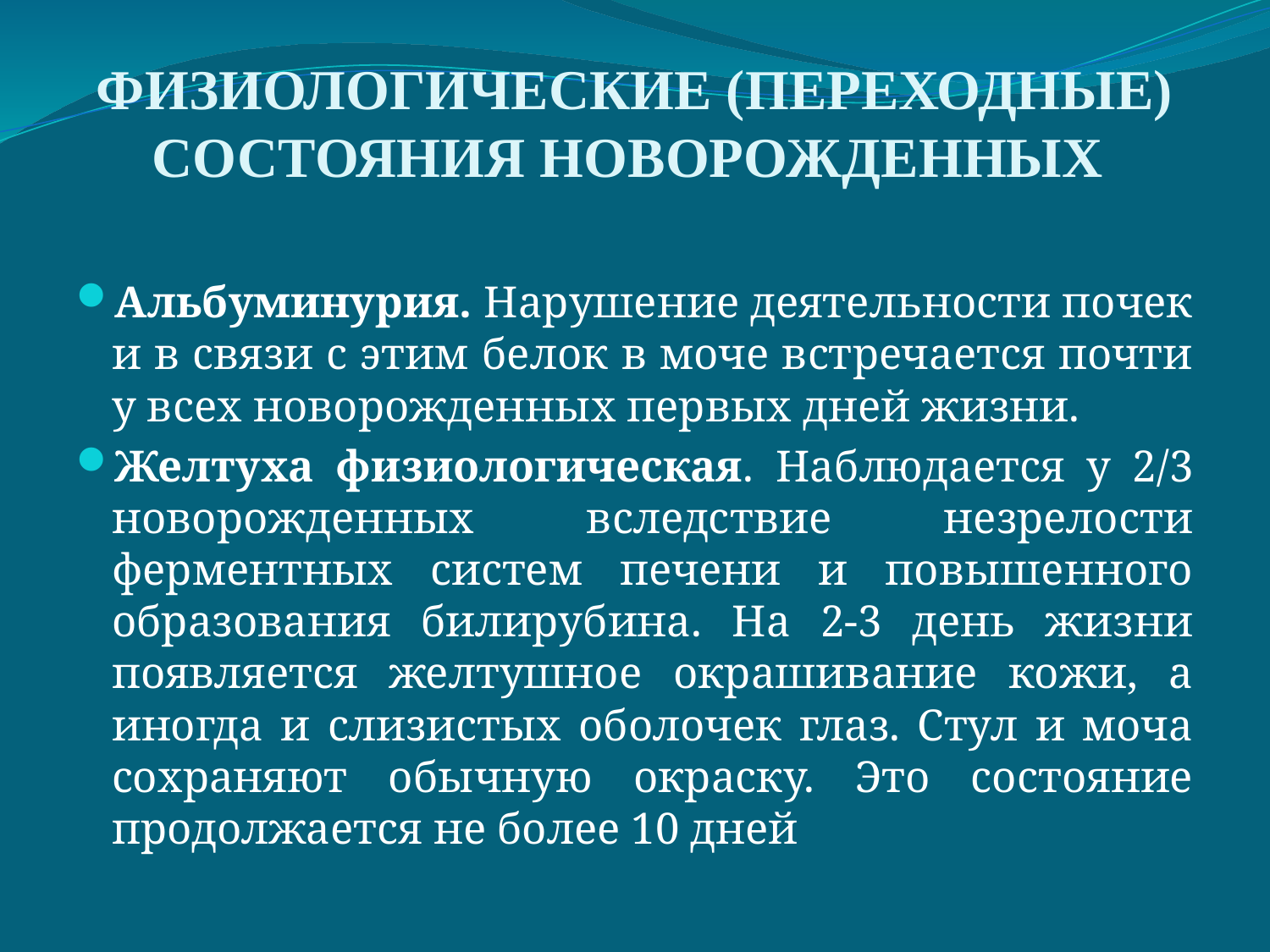

# ФИЗИОЛОГИЧЕСКИЕ (ПЕРЕХОДНЫЕ) СОСТОЯНИЯ НОВОРОЖДЕННЫХ
Альбуминурия. Нарушение деятельности почек и в связи с этим белок в моче встречается почти у всех новорожденных первых дней жизни.
Желтуха физиологическая. Наблюдается у 2/3 новорожденных вследствие незрелости ферментных систем печени и повышенного образования билирубина. На 2-3 день жизни появляется желтушное окрашивание кожи, а иногда и слизистых оболочек глаз. Стул и моча сохраняют обычную окраску. Это состояние продолжается не более 10 дней